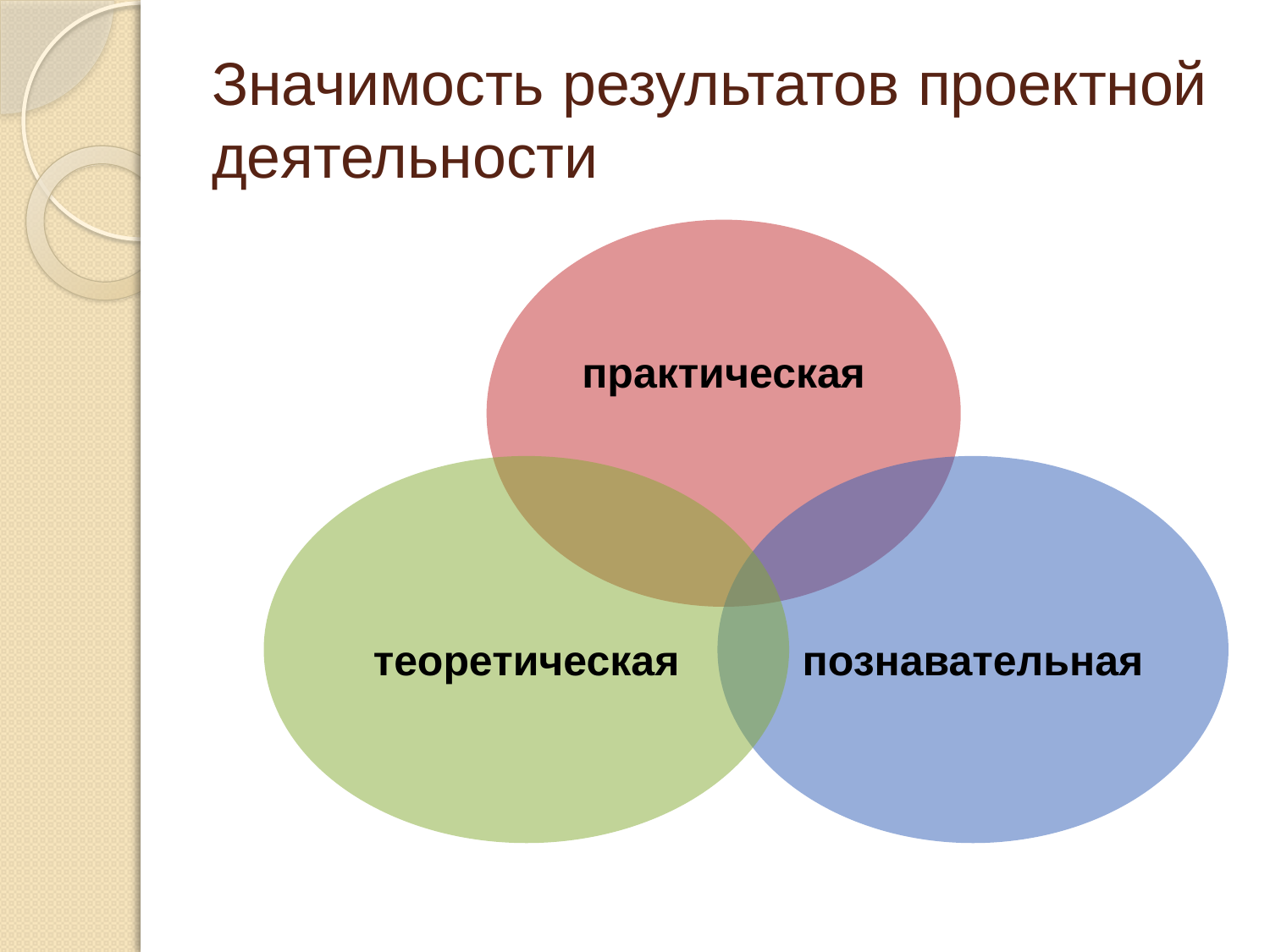

# Значимость результатов проектной деятельности
практическая
познавательная
теоретическая